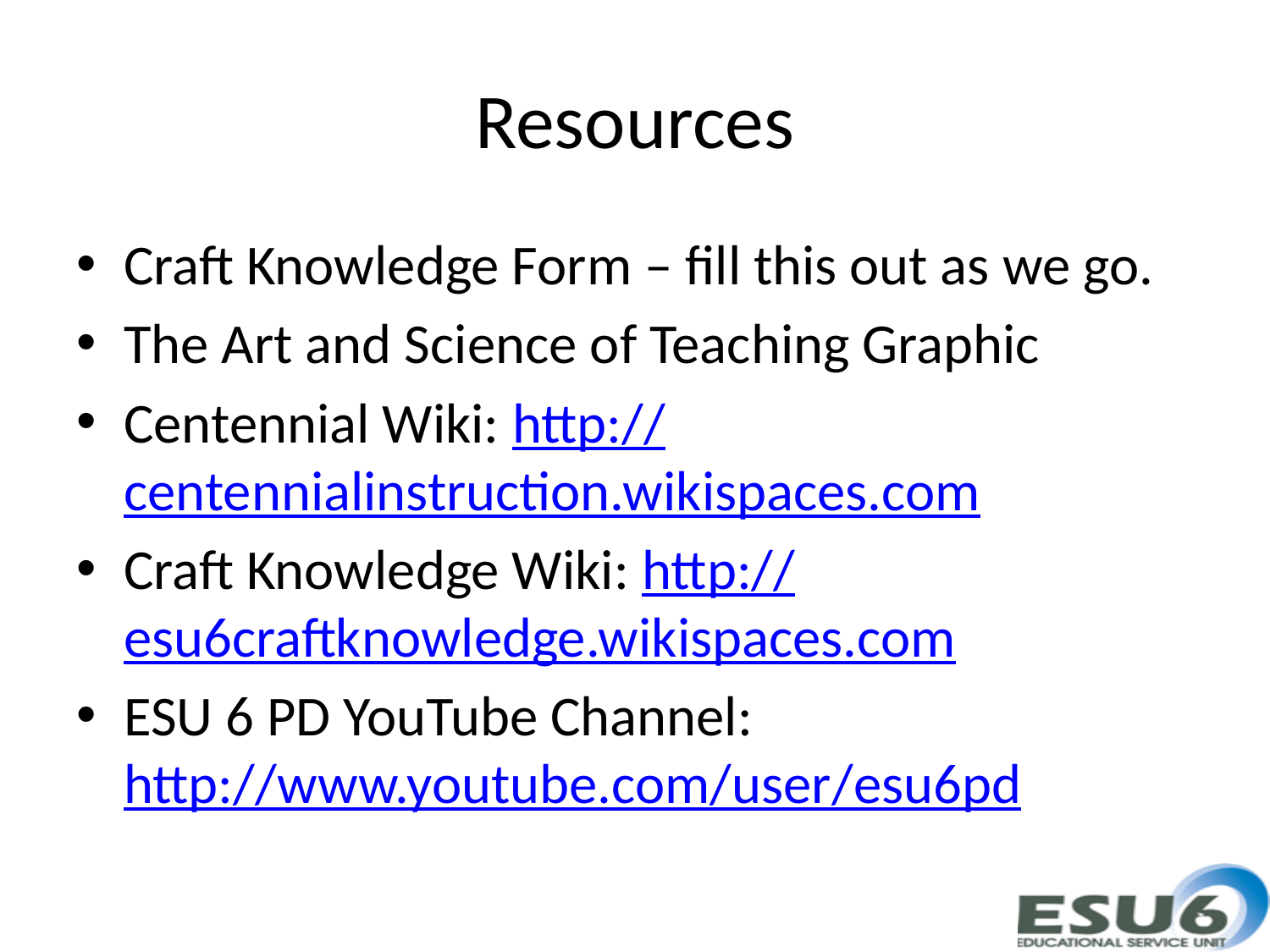

# Resources
Craft Knowledge Form – fill this out as we go.
The Art and Science of Teaching Graphic
Centennial Wiki: http://centennialinstruction.wikispaces.com
Craft Knowledge Wiki: http://esu6craftknowledge.wikispaces.com
ESU 6 PD YouTube Channel: http://www.youtube.com/user/esu6pd